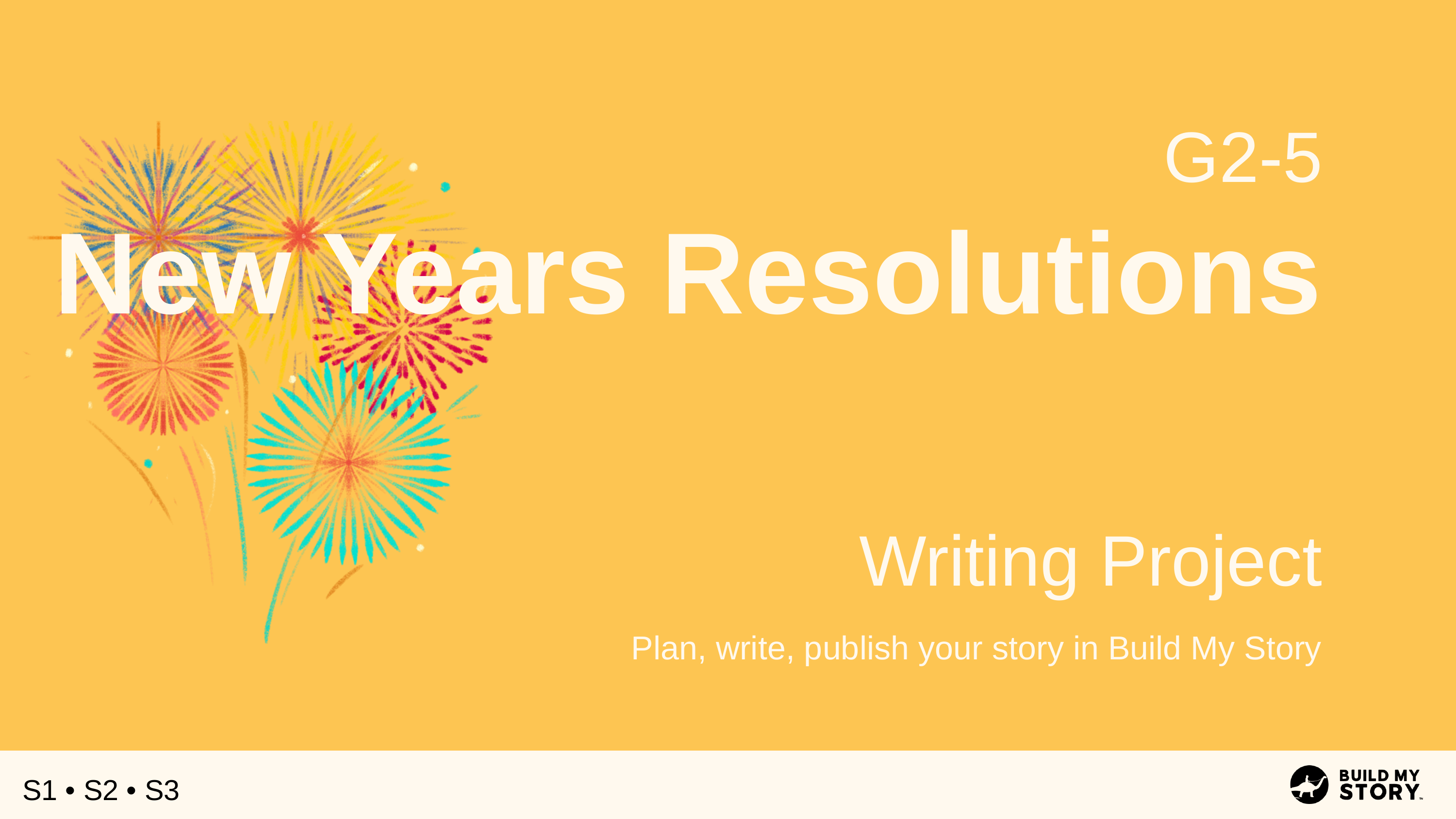

G2-5

New Years Resolutions
Writing Project
Plan, write, publish your story in Build My Story

S1 • S2 • S3